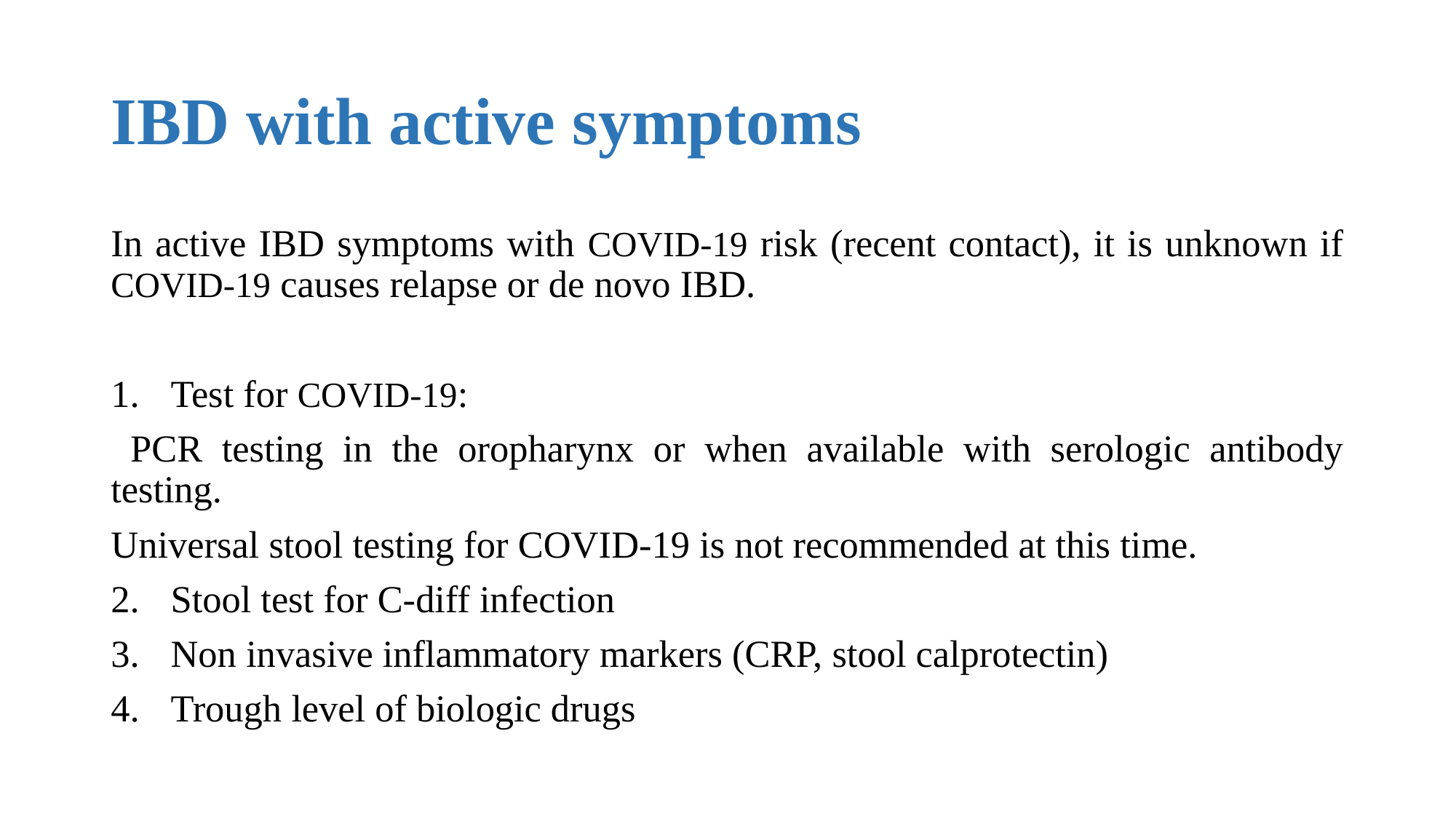

# IBD with active symptoms
In active IBD symptoms with COVID-19 risk (recent contact), it is unknown if COVID-19 causes relapse or de novo IBD.

Test for COVID-19:
 PCR testing in the oropharynx or when available with serologic antibody testing.
Universal stool testing for COVID-19 is not recommended at this time.
Stool test for C-diff infection
Non invasive inflammatory markers (CRP, stool calprotectin)
Trough level of biologic drugs